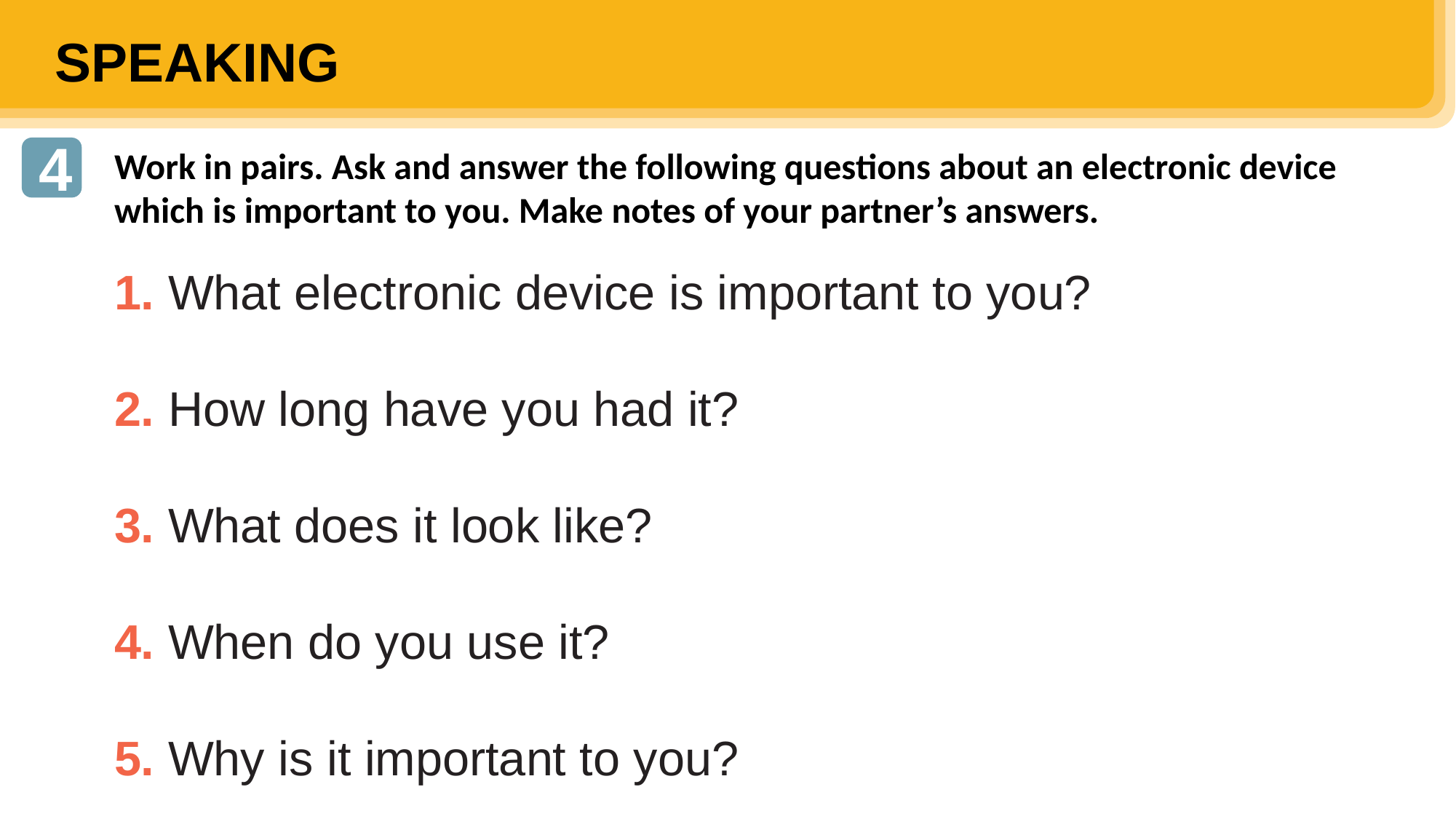

SPEAKING
4

Work in pairs. Ask and answer the following questions about an electronic device which is important to you. Make notes of your partner’s answers.
1. What electronic device is important to you?
2. How long have you had it?
3. What does it look like?
4. When do you use it?
5. Why is it important to you?